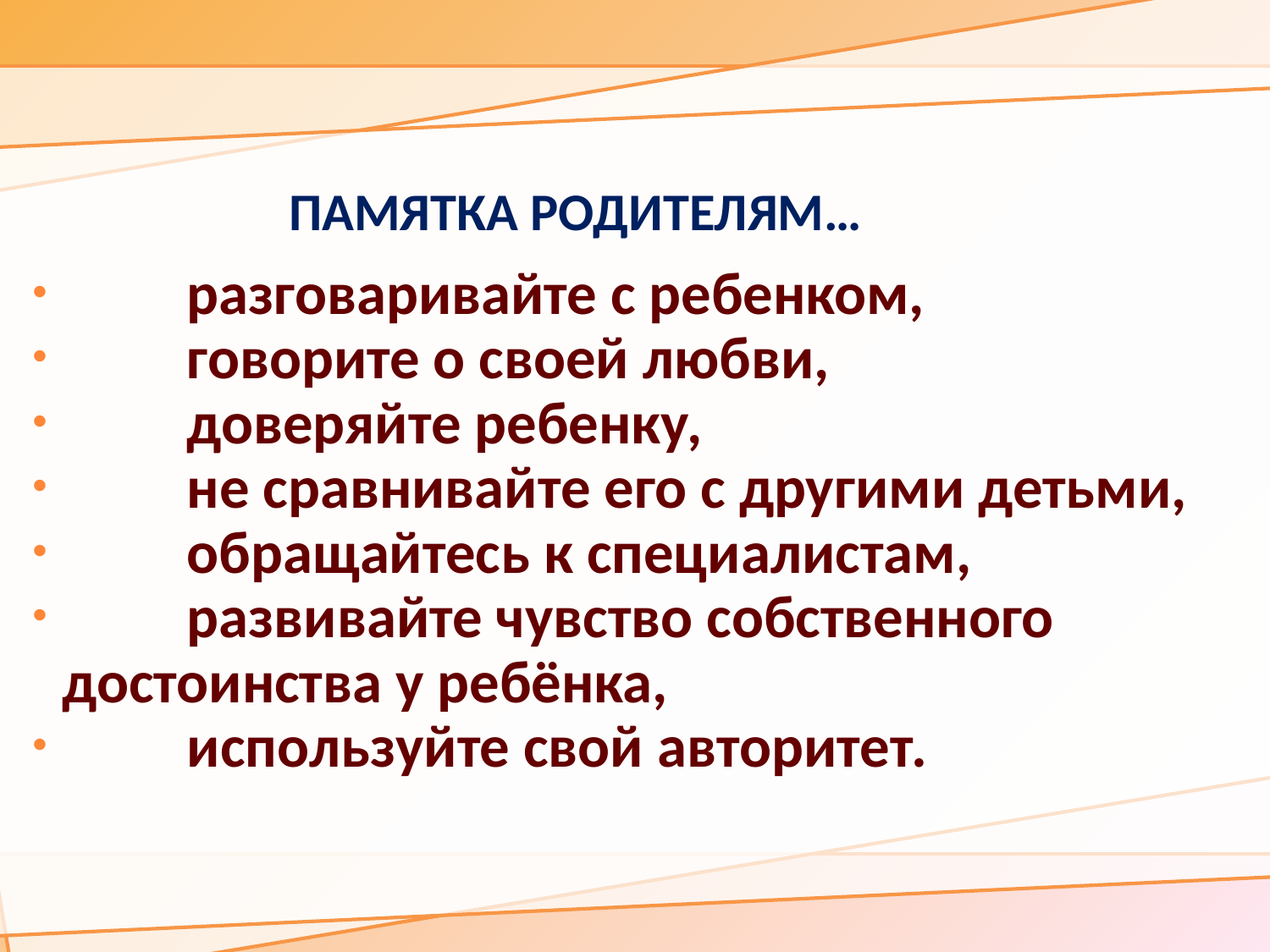

ПАМЯТКА РОДИТЕЛЯМ…
 	разговаривайте с ребенком,
 	говорите о своей любви,
 	доверяйте ребенку,
 	не сравнивайте его с другими детьми,
 	обращайтесь к специалистам,
 	развивайте чувство собственного   	достоинства у ребёнка,
 	используйте свой авторитет.